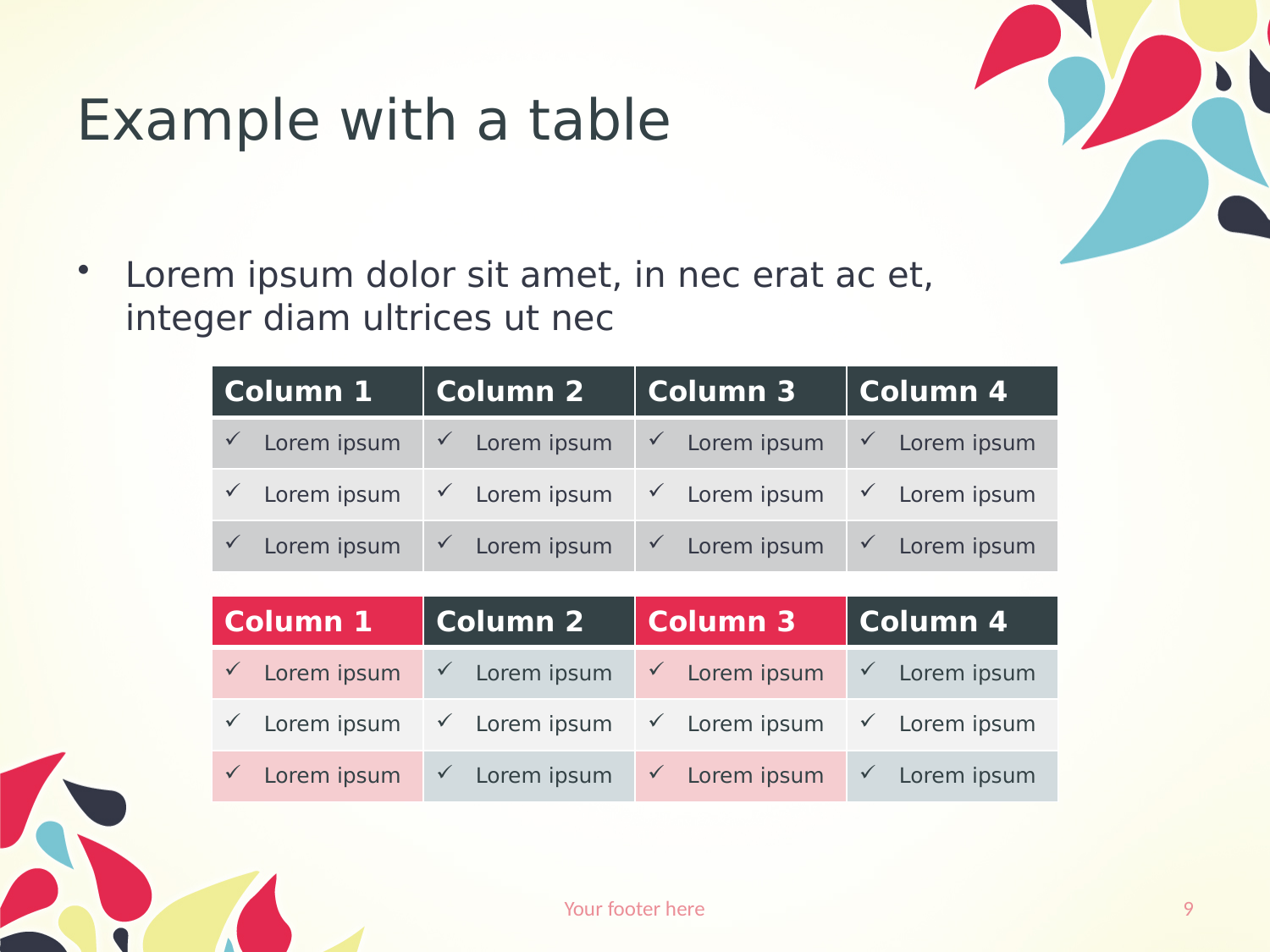

# Example with a table
Lorem ipsum dolor sit amet, in nec erat ac et, integer diam ultrices ut nec
| Column 1 | Column 2 | Column 3 | Column 4 |
| --- | --- | --- | --- |
| Lorem ipsum | Lorem ipsum | Lorem ipsum | Lorem ipsum |
| Lorem ipsum | Lorem ipsum | Lorem ipsum | Lorem ipsum |
| Lorem ipsum | Lorem ipsum | Lorem ipsum | Lorem ipsum |
| Column 1 | Column 2 | Column 3 | Column 4 |
| --- | --- | --- | --- |
| Lorem ipsum | Lorem ipsum | Lorem ipsum | Lorem ipsum |
| Lorem ipsum | Lorem ipsum | Lorem ipsum | Lorem ipsum |
| Lorem ipsum | Lorem ipsum | Lorem ipsum | Lorem ipsum |
Your footer here
9